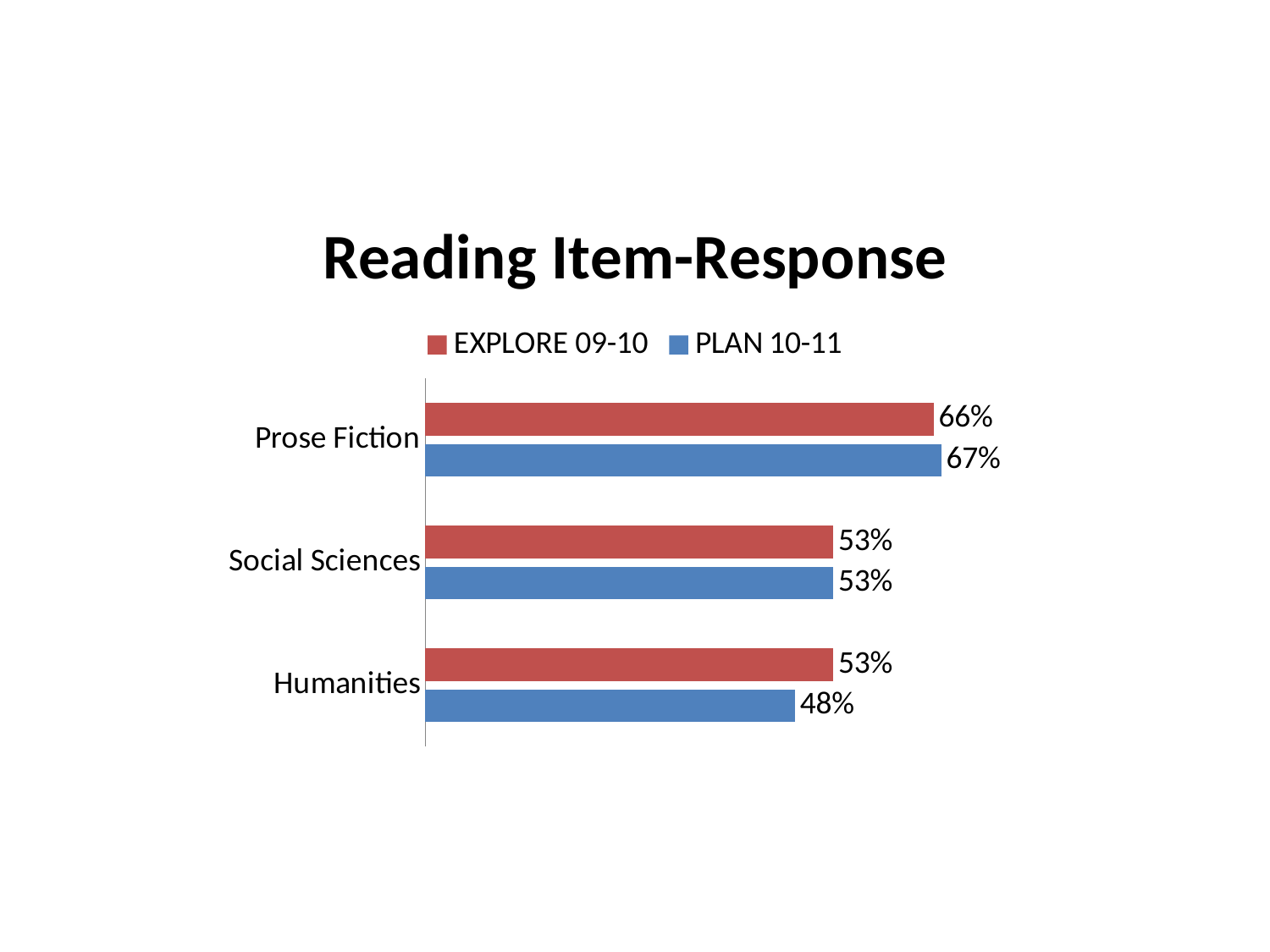

### Chart: Reading Item-Response

| Category | PLAN 10-11 | EXPLORE 09-10 |
|---|---|---|
| Humanities | 0.48000000000000004 | 0.53 |
| Social Sciences | 0.53 | 0.53 |
| Prose Fiction | 0.6700000000000002 | 0.6600000000000001 |